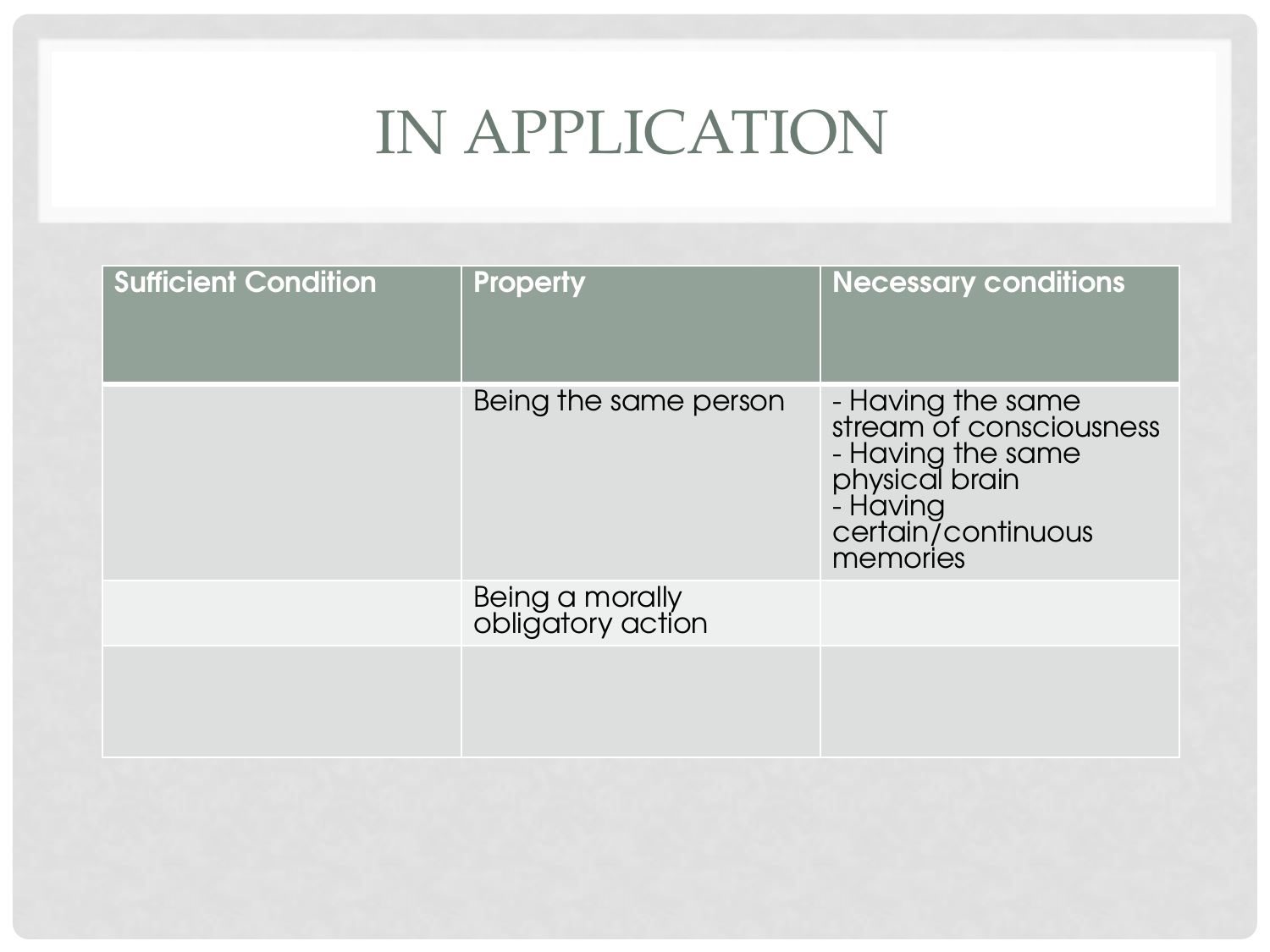

# In application

| Sufficient Condition | Property | Necessary conditions |
| --- | --- | --- |
|  | Being the same person | - Having the same stream of consciousness - Having the same physical brain - Having certain/continuous memories |
|  | Being a morally obligatory action |  |
|  |  |  |